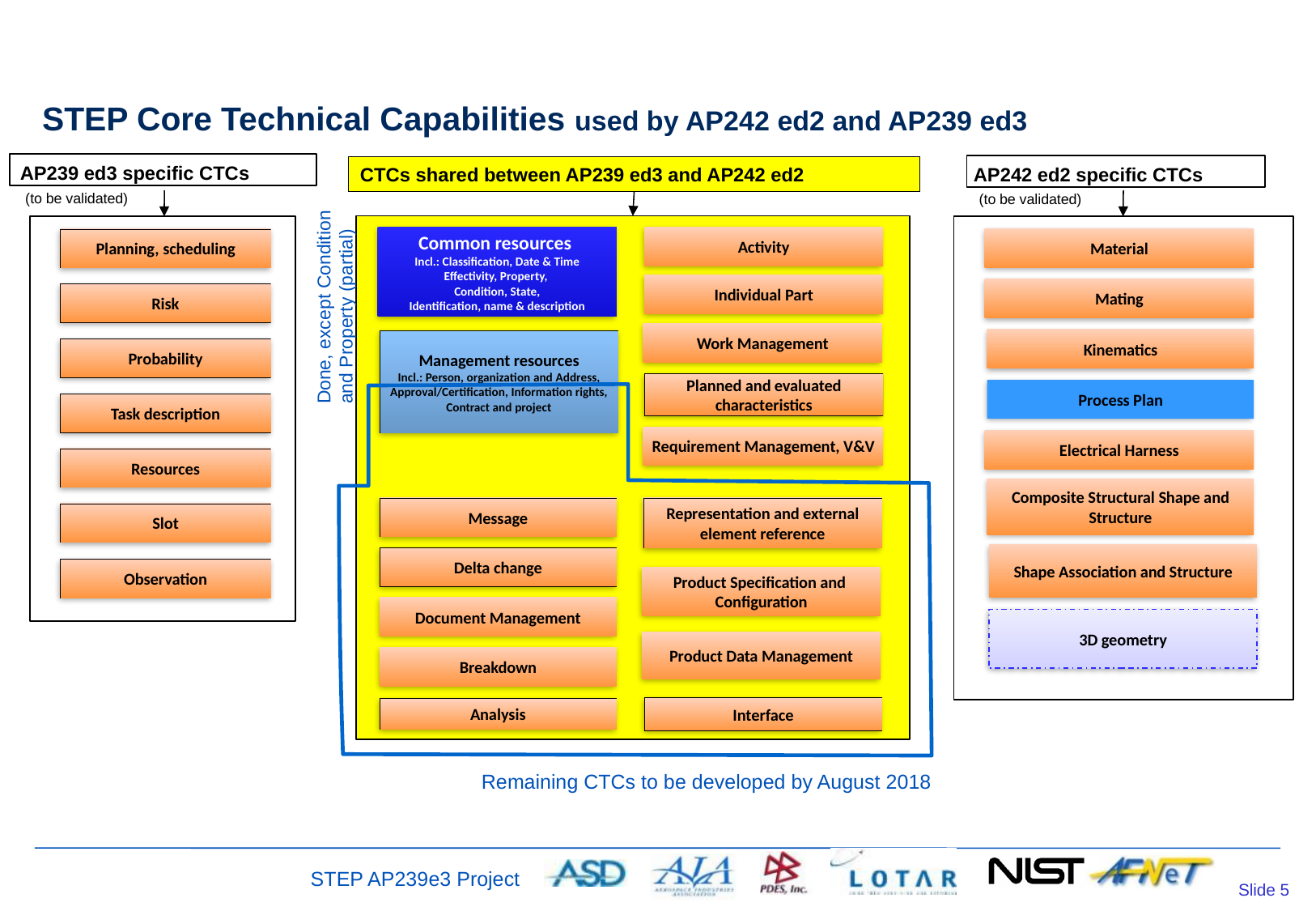

# STEP Core Technical Capabilities used by AP242 ed2 and AP239 ed3

AP239 ed3 specific CTCs
 (to be validated)

AP242 ed2 specific CTCs
 (to be validated)
CTCs shared between AP239 ed3 and AP242 ed2

Common resources
Incl.: Classification, Date & Time
Effectivity, Property,
Condition, State,
Identification, name & description
Activity
Material
Planning, scheduling
Individual Part
Done, except Condition and Property (partial)
Mating
Risk
Work Management
Kinematics
Management resources
Incl.: Person, organization and Address, Approval/Certification, Information rights, Contract and project
Probability
Planned and evaluated characteristics
Process Plan

Task description
Requirement Management, V&V
Electrical Harness
Resources
Composite Structural Shape and Structure
Representation and external element reference
Message
Slot
Shape Association and Structure
Delta change
Observation
Product Specification and  Configuration
Document Management
3D geometry
Product Data Management
Breakdown
Interface
Analysis
Remaining CTCs to be developed by August 2018